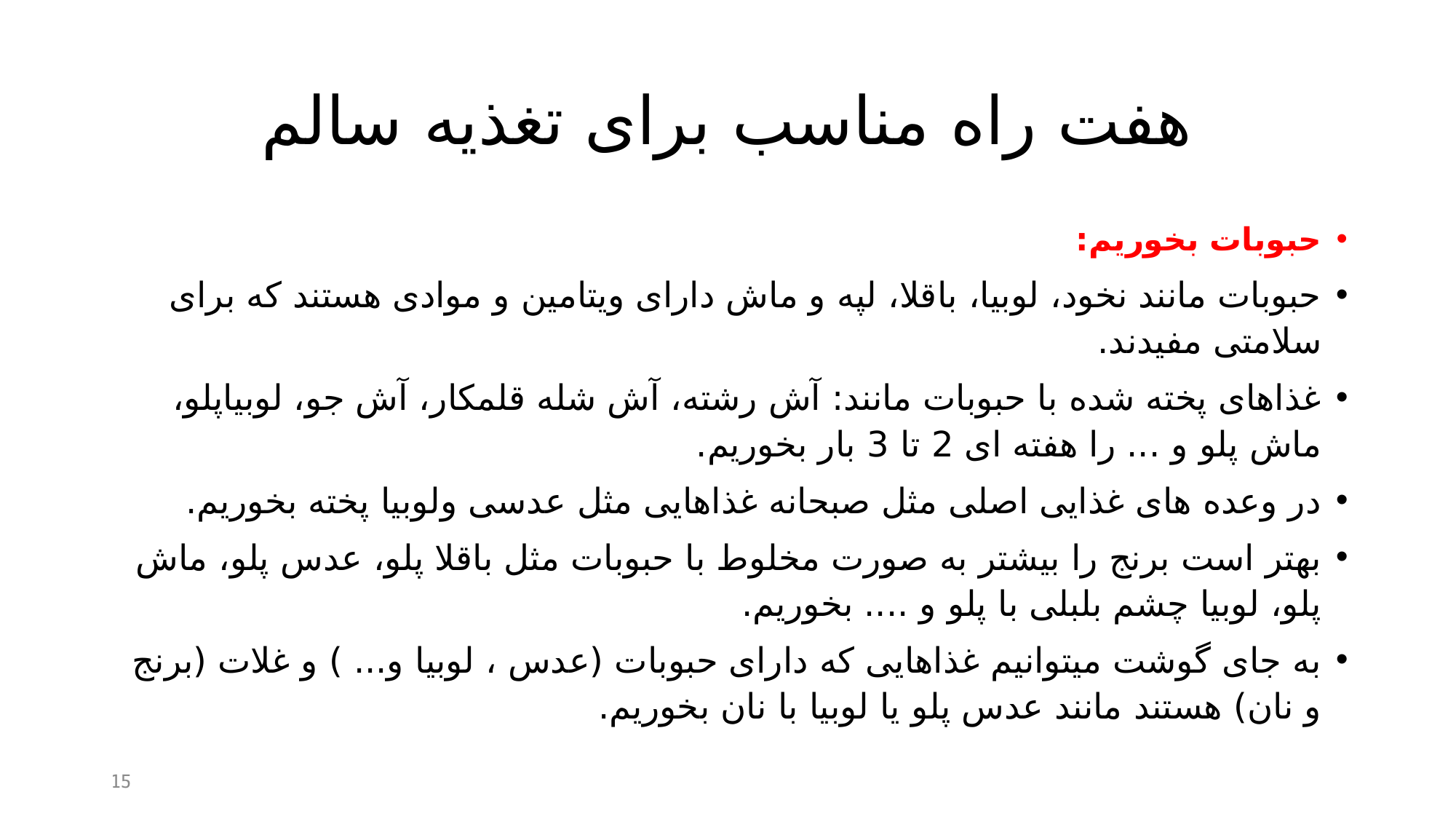

# هفت راه مناسب برای تغذیه سالم
حبوبات بخوریم:
حبوبات مانند نخود، لوبیا، باقلا، لپه و ماش دارای ویتامین و موادی هستند که برای سلامتی مفیدند.
غذاهای پخته شده با حبوبات مانند: آش رشته، آش شله قلمکار، آش جو، لوبیاپلو، ماش پلو و ... را هفته ای 2 تا 3 بار بخوریم.
در وعده های غذایی اصلی مثل صبحانه غذاهایی مثل عدسی ولوبیا پخته بخوریم.
بهتر است برنج را بیشتر به صورت مخلوط با حبوبات مثل باقلا پلو، عدس پلو، ماش پلو، لوبیا چشم بلبلی با پلو و .... بخوریم.
به جای گوشت میتوانیم غذاهایی که دارای حبوبات (عدس ، لوبیا و... ) و غلات (برنج و نان) هستند مانند عدس پلو یا لوبیا با نان بخوریم.

15